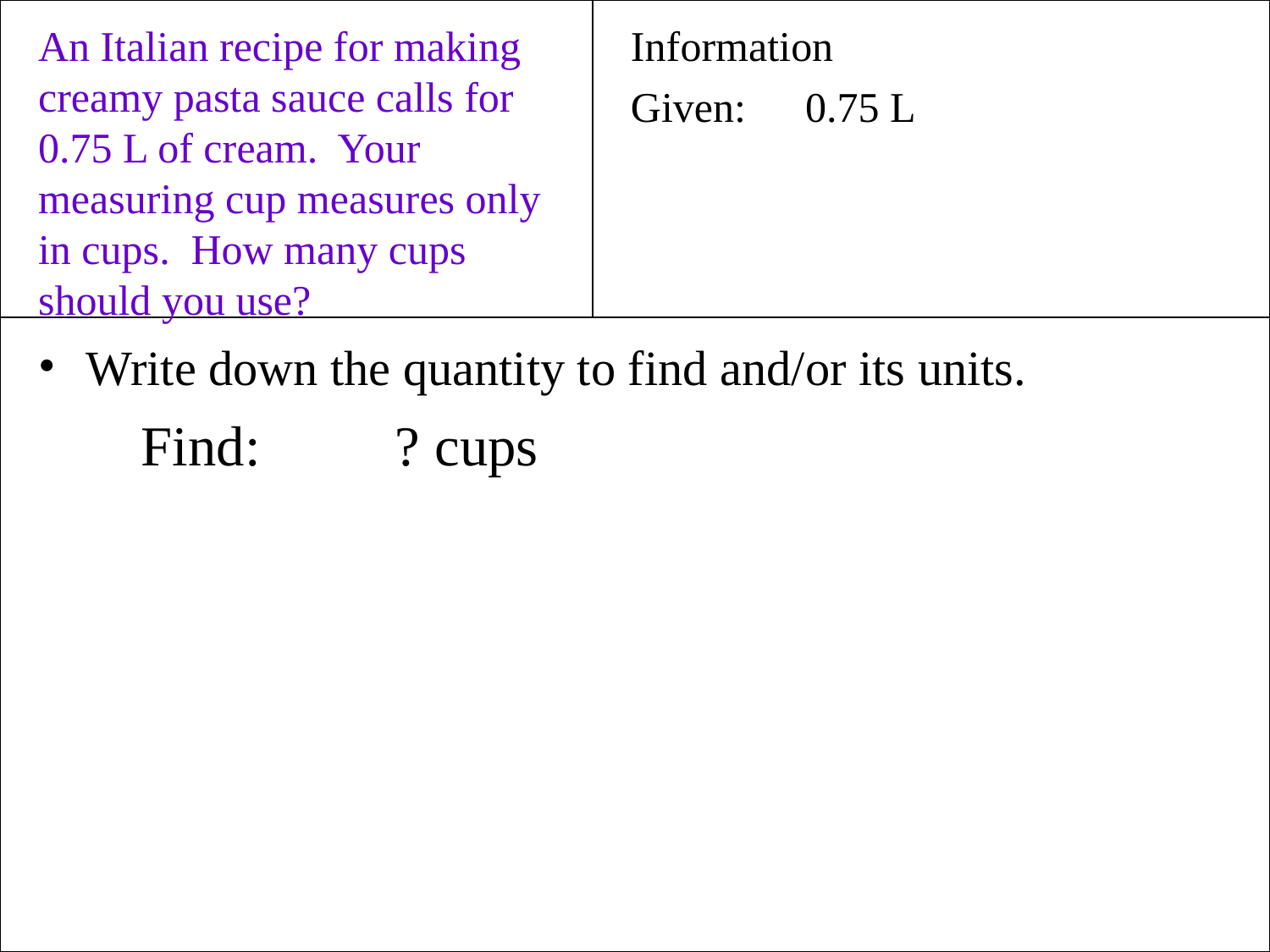

An Italian recipe for making creamy pasta sauce calls for 0.75 L of cream.  Your measuring cup measures only in cups.  How many cups should you use?
Information
Given:	0.75 L

Write down the quantity to find and/or its units.
	Find: 	? cups